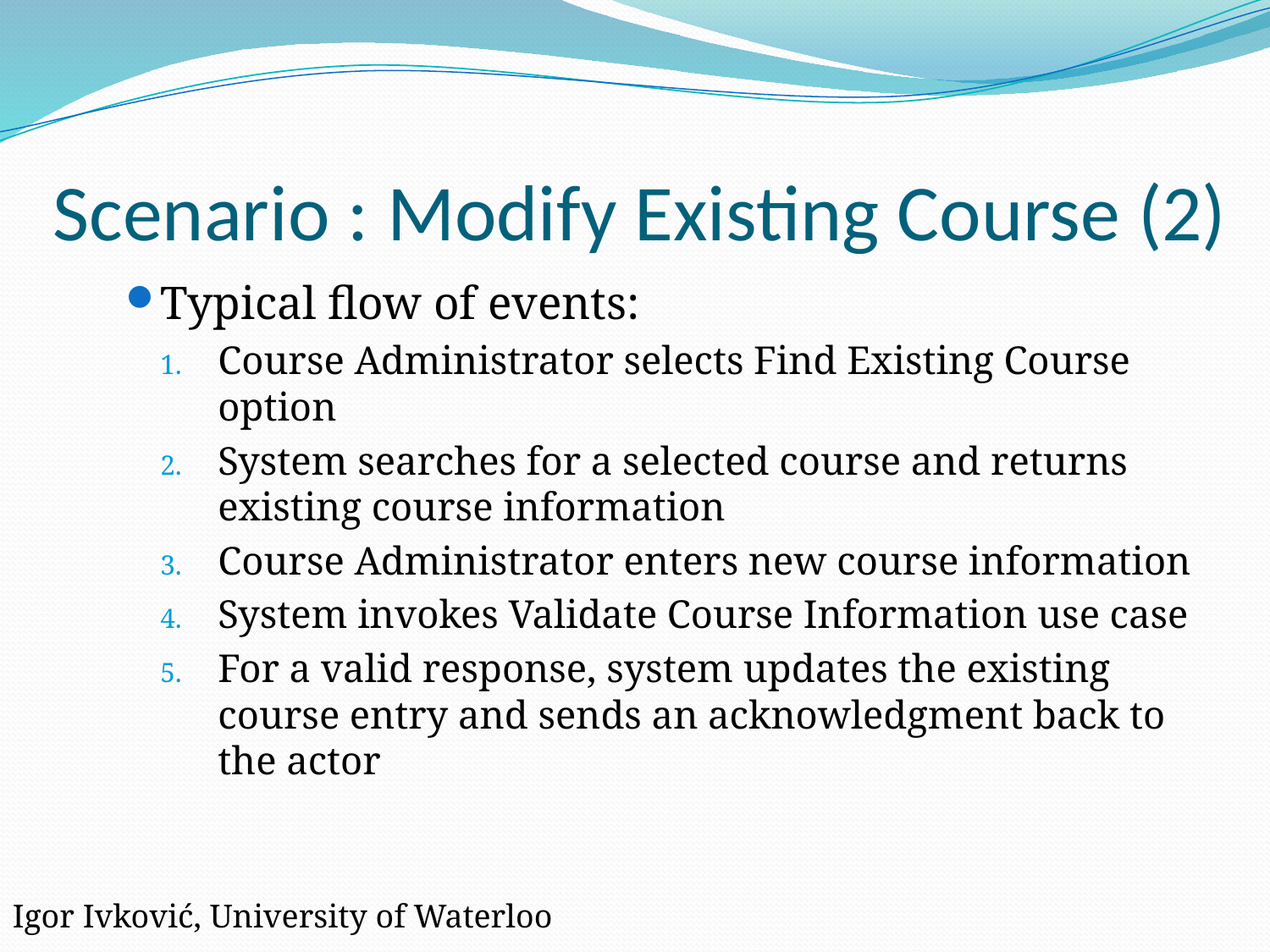

# Scenario : Modify Existing Course (2)
Typical flow of events:
Course Administrator selects Find Existing Course option
System searches for a selected course and returns existing course information
Course Administrator enters new course information
System invokes Validate Course Information use case
For a valid response, system updates the existing course entry and sends an acknowledgment back to the actor
Igor Ivković, University of Waterloo